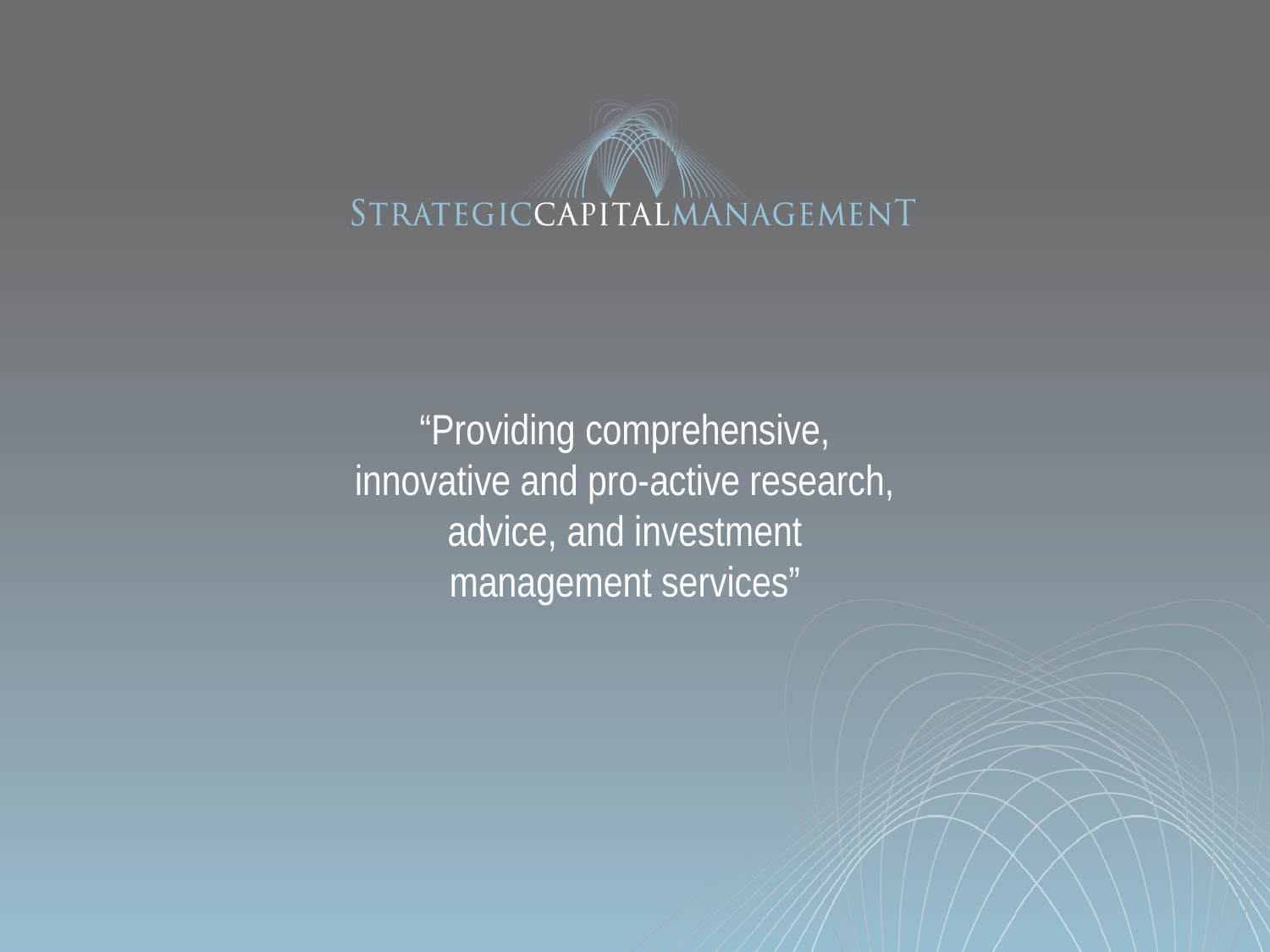

# “Providing comprehensive, innovative and pro-active research, advice, and investment management services”